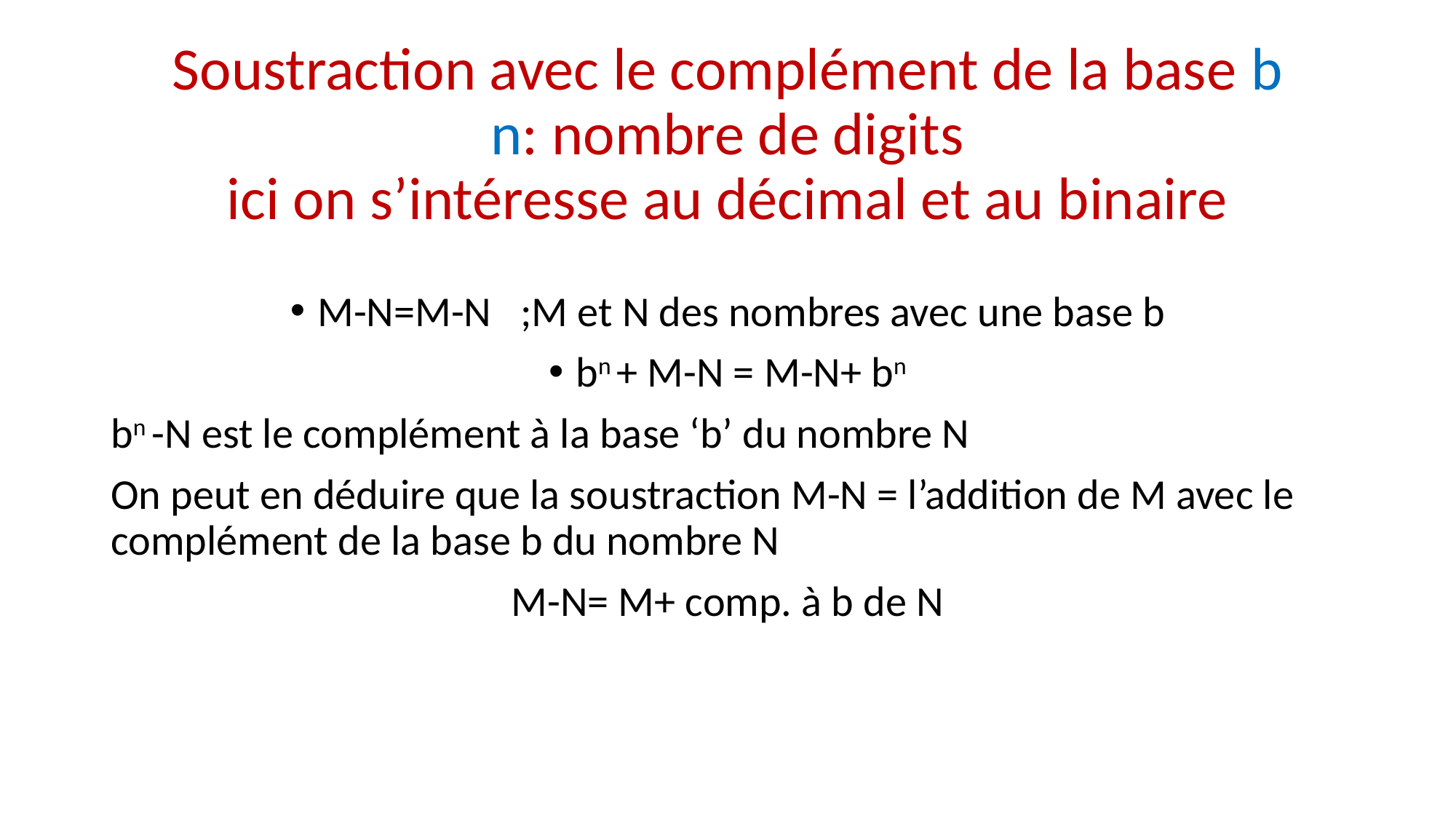

# Soustraction avec le complément de la base b n: nombre de digits ici on s’intéresse au décimal et au binaire

M-N=M-N   ;M et N des nombres avec une base b
bn + M-N = M-N+ bn
bn -N est le complément à la base ‘b’ du nombre N
On peut en déduire que la soustraction M-N = l’addition de M avec le complément de la base b du nombre N
M-N= M+ comp. à b de N